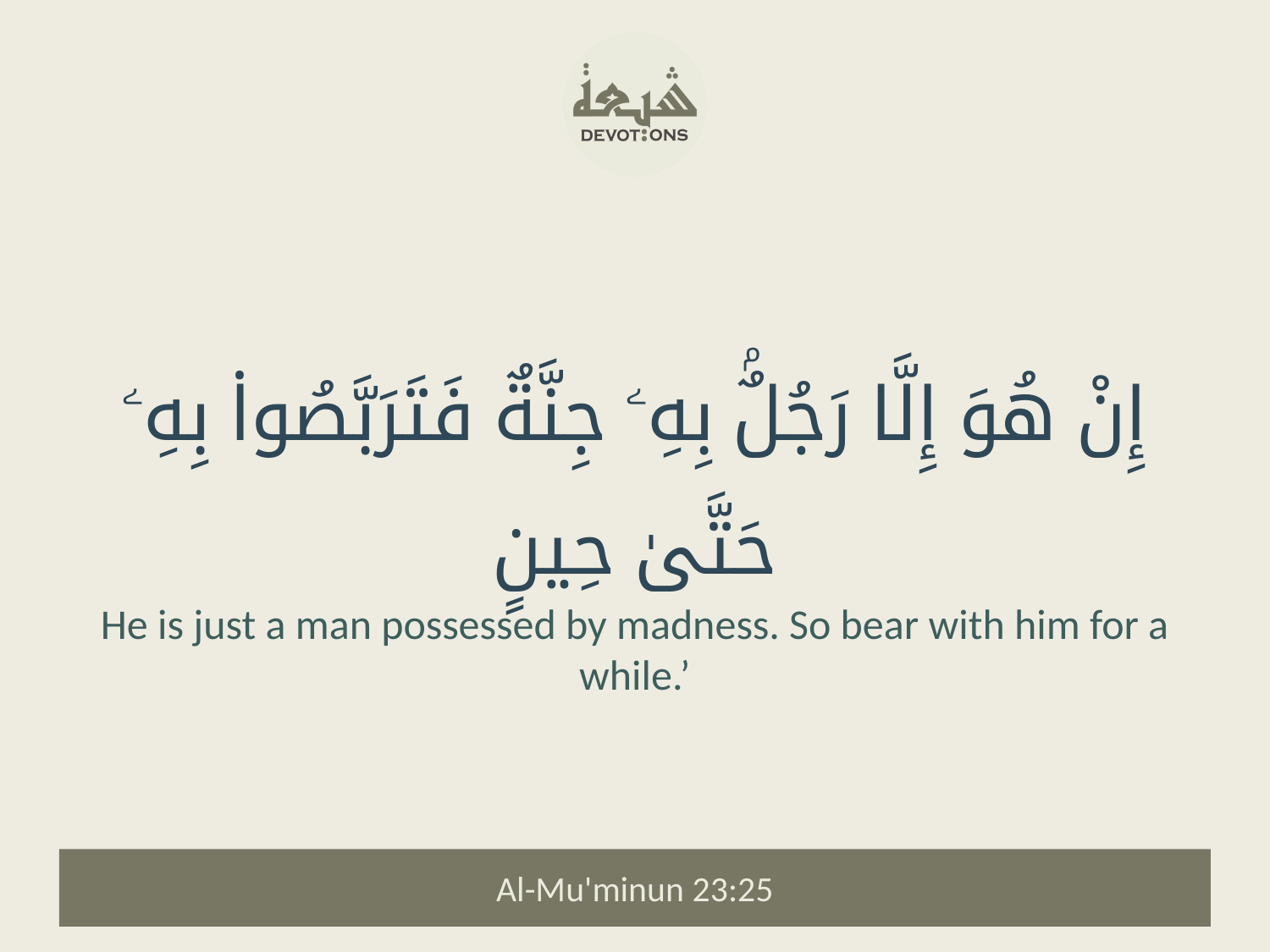

إِنْ هُوَ إِلَّا رَجُلٌۢ بِهِۦ جِنَّةٌ فَتَرَبَّصُوا۟ بِهِۦ حَتَّىٰ حِينٍ
He is just a man possessed by madness. So bear with him for a while.’
Al-Mu'minun 23:25